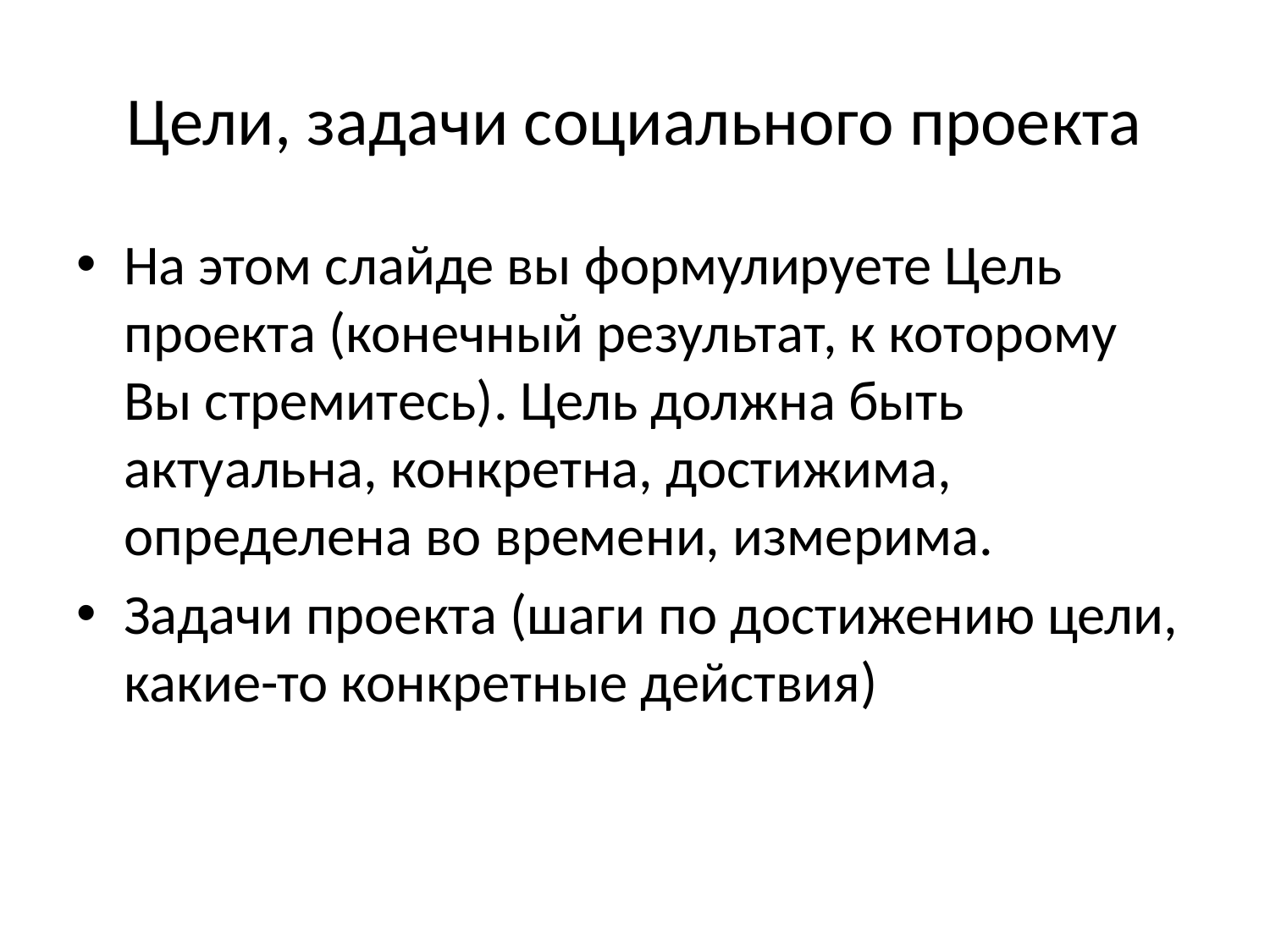

# Цели, задачи социального проекта
На этом слайде вы формулируете Цель проекта (конечный результат, к которому Вы стремитесь). Цель должна быть актуальна, конкретна, достижима, определена во времени, измерима.
Задачи проекта (шаги по достижению цели, какие-то конкретные действия)